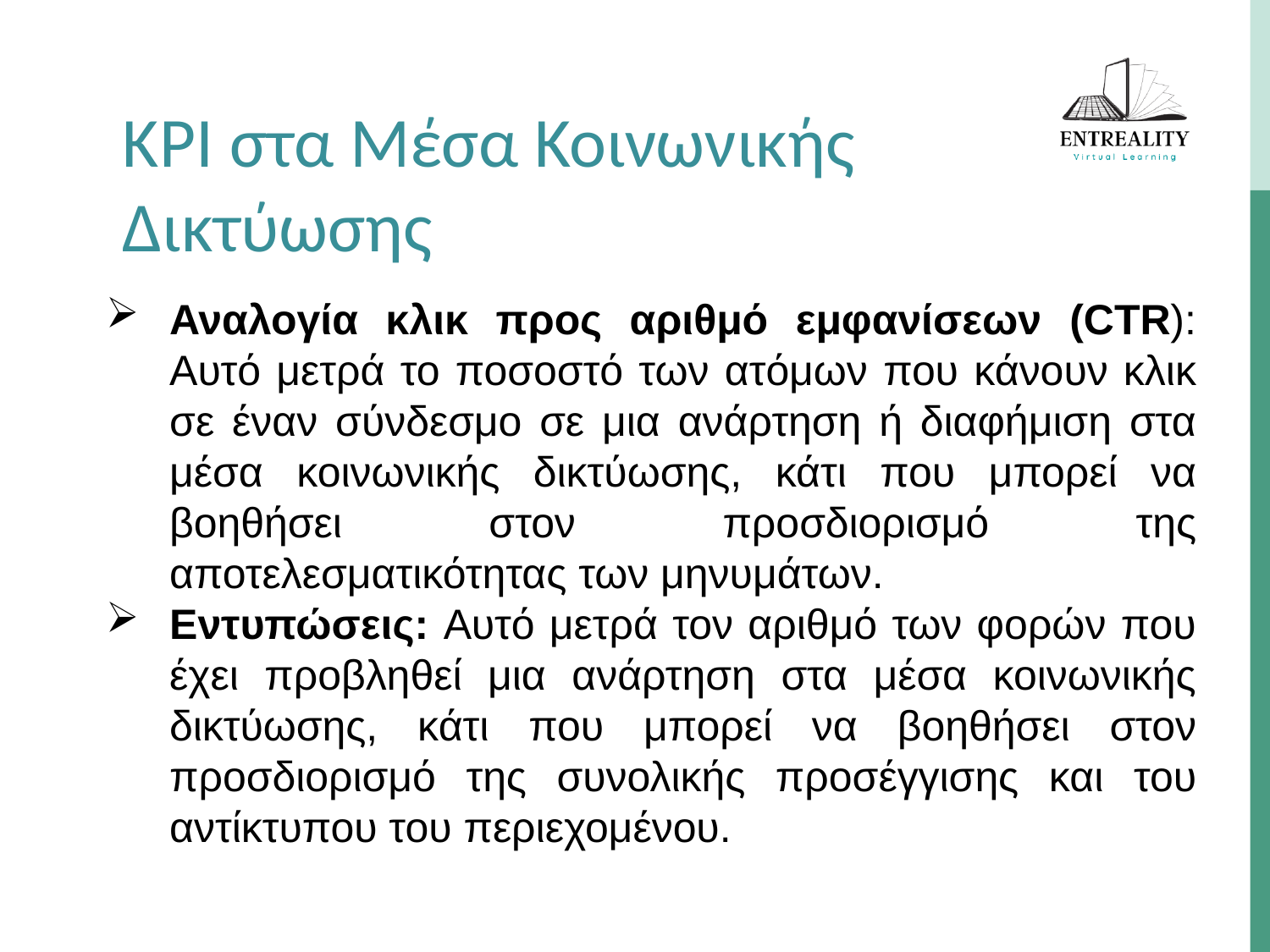

KPI στα Μέσα Κοινωνικής Δικτύωσης

Αναλογία κλικ προς αριθμό εμφανίσεων (CTR): Αυτό μετρά το ποσοστό των ατόμων που κάνουν κλικ σε έναν σύνδεσμο σε μια ανάρτηση ή διαφήμιση στα μέσα κοινωνικής δικτύωσης, κάτι που μπορεί να βοηθήσει στον προσδιορισμό της αποτελεσματικότητας των μηνυμάτων.
Εντυπώσεις: Αυτό μετρά τον αριθμό των φορών που έχει προβληθεί μια ανάρτηση στα μέσα κοινωνικής δικτύωσης, κάτι που μπορεί να βοηθήσει στον προσδιορισμό της συνολικής προσέγγισης και του αντίκτυπου του περιεχομένου.